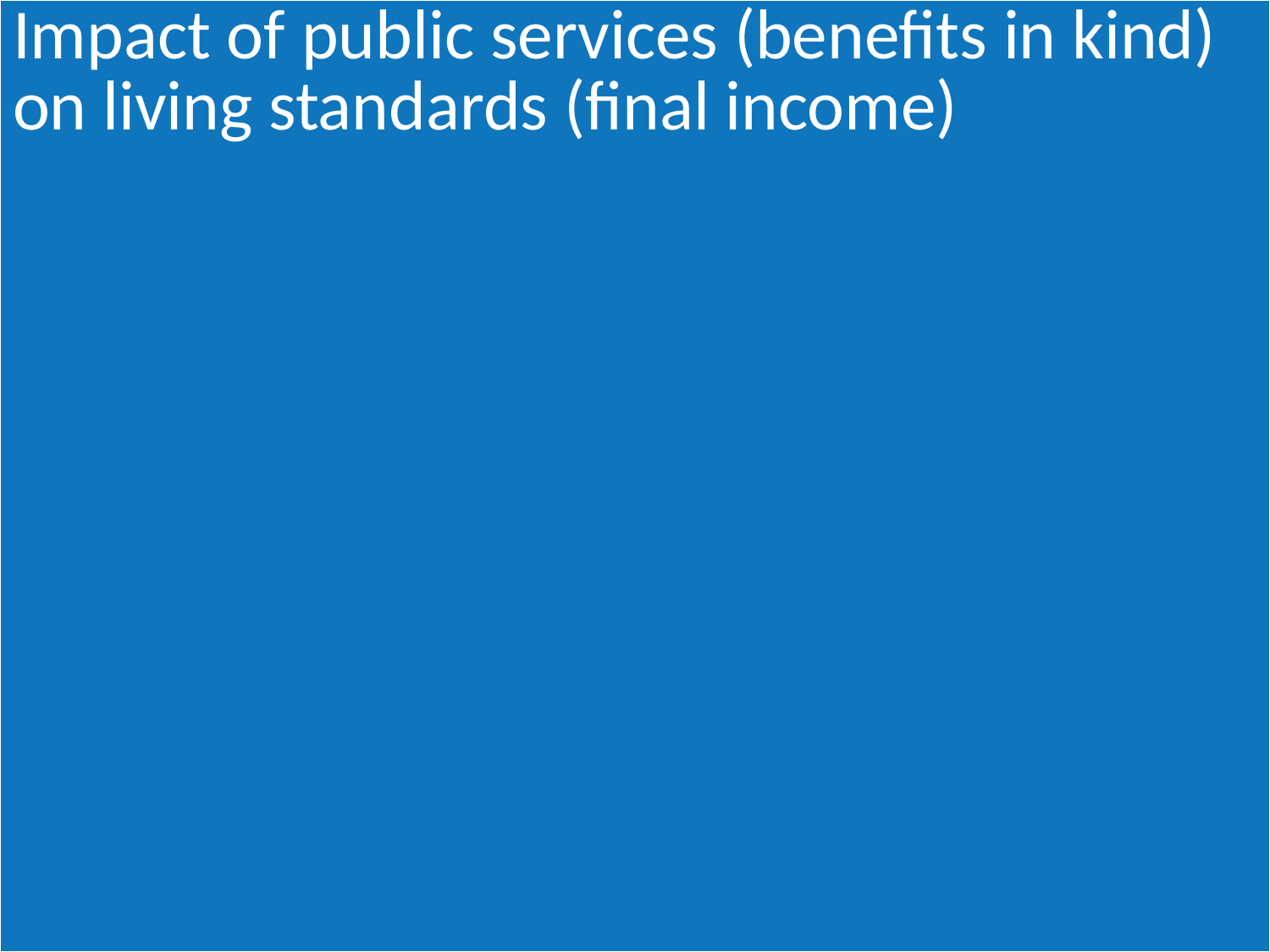

| Impact of public services (benefits in kind) on living standards (final income) |
| --- |
#
Impact on living standards

Impact on living standards
Impact on time-use
Impact on employment